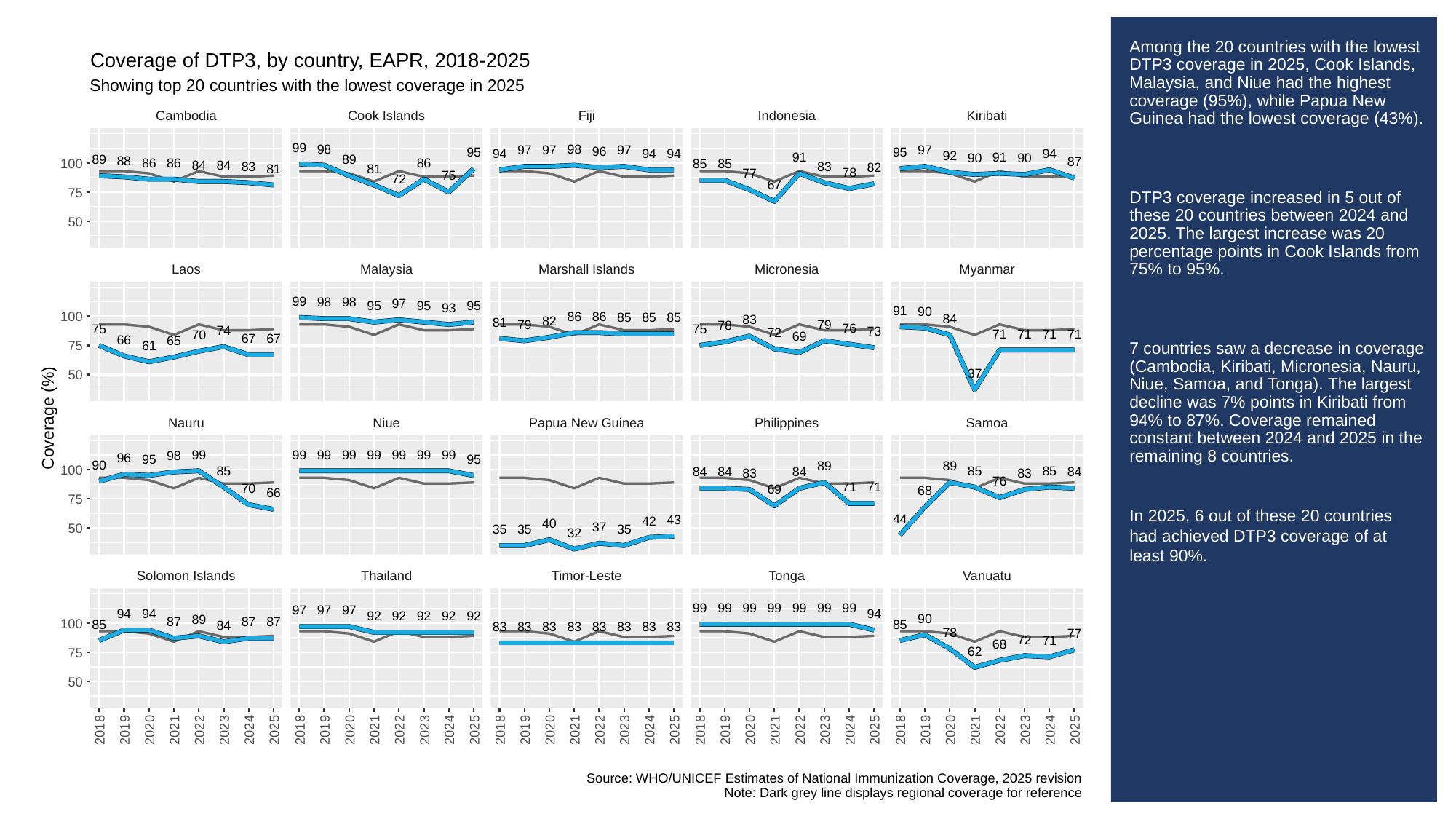

# Among the 20 countries with the lowest DTP3 coverage in 2025, Cook Islands, Malaysia, and Niue had the highest coverage (95%), while Papua New Guinea had the lowest coverage (43%).

DTP3 coverage increased in 5 out of these 20 countries between 2024 and 2025. The largest increase was 20 percentage points in Cook Islands from 75% to 95%.

7 countries saw a decrease in coverage (Cambodia, Kiribati, Micronesia, Nauru, Niue, Samoa, and Tonga). The largest decline was 7% points in Kiribati from 94% to 87%. Coverage remained constant between 2024 and 2025 in the remaining 8 countries.

In 2025, 6 out of these 20 countries had achieved DTP3 coverage of at least 90%.

Coverage of DTP3, by country, EAPR, 2018-2025
Showing top 20 countries with the lowest coverage in 2025
Cambodia
Cook Islands
Fiji
Indonesia
Kiribati

99
98
98
97
97
97
97
96
95
95

94
94
94
94
92
91
91
90
90
89
89
88
87
86
86
86
100
85
85
84
84
83
83
82

81
81

78
77
75

72

67
75

50

Laos
Malaysia
Marshall Islands
Micronesia
Myanmar

99
98
98
97
95
95
95

93
91
90
86
86
100
85
85
85
84
83
82

81

79
79
78
76
75
75

74
73

72
71
71
71
71
70

69

67
67
66
65

61
75

37
50

Coverage (%)
Nauru
Niue
Papua New Guinea
Philippines
Samoa

99
99
99
99
99
99
99
99
98
96
95
95

90
89
89
100
85
85
85
84
84
84
84
83
83

76

71
71

70

69
68
66
75

44
43
42
40
37
50
35
35
35
32

Solomon Islands
Thailand
Timor-Leste
Tonga
Vanuatu

99
99
99
99
99
99
99
97
97
97

94
94
94
92
92
92
92
92
90
89
87
87
87
100
85
85
84
83
83
83
83
83
83
83
83

78
77

72

71

68

62
75

50

2018
2019
2020
2021
2022
2023
2024
2025
2018
2019
2020
2021
2022
2023
2024
2025
2018
2019
2020
2021
2022
2023
2024
2025
2018
2019
2020
2021
2022
2023
2024
2025
2018
2019
2020
2021
2022
2023
2024
2025
Source: WHO/UNICEF Estimates of National Immunization Coverage, 2025 revision
Note: Dark grey line displays regional coverage for reference